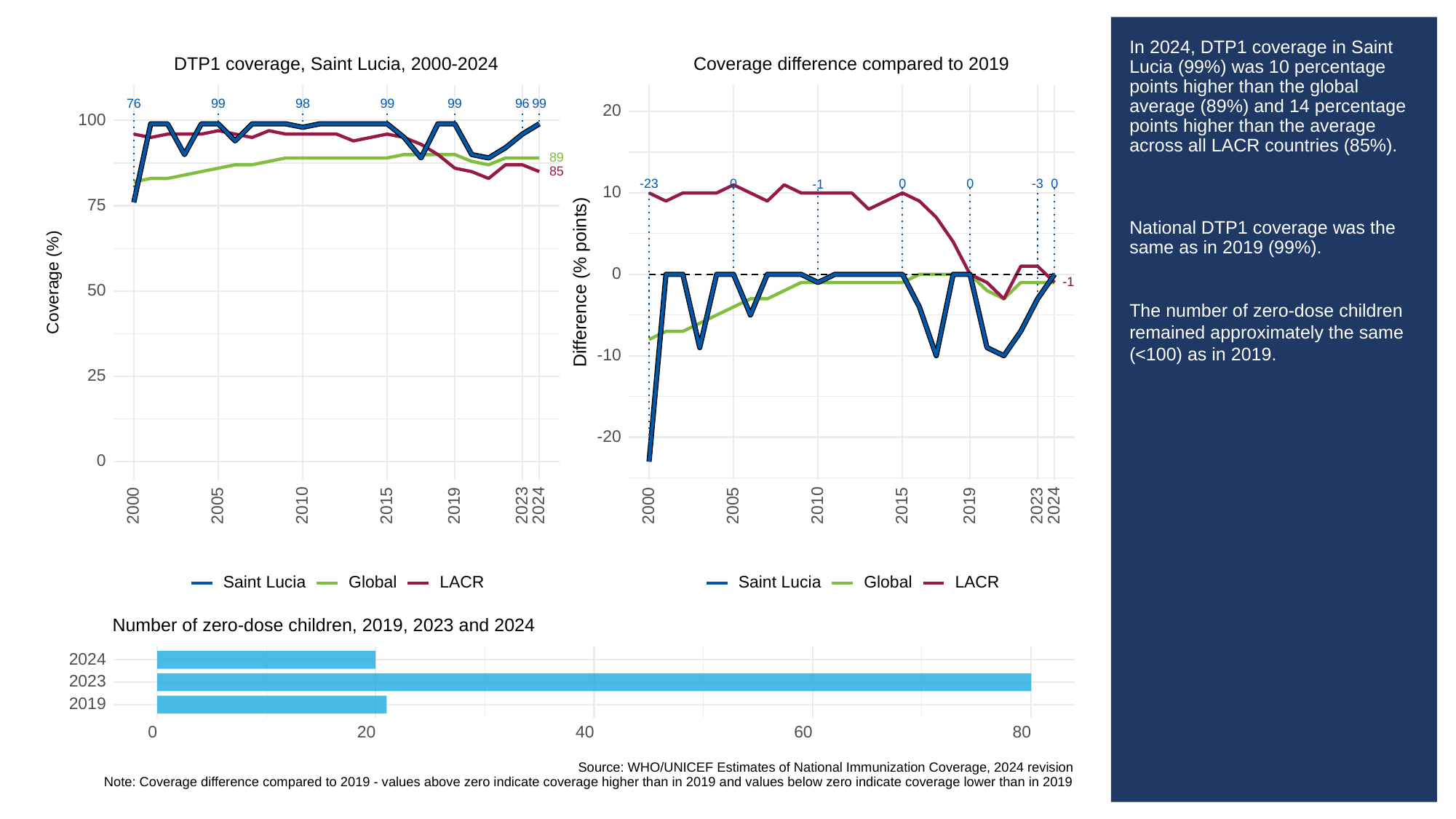

# In 2024, DTP1 coverage in Saint Lucia (99%) was 10 percentage points higher than the global average (89%) and 14 percentage points higher than the average across all LACR countries (85%).

National DTP1 coverage was the same as in 2019 (99%).

The number of zero-dose children remained approximately the same (<100) as in 2019.

DTP1 coverage, Saint Lucia, 2000-2024
Coverage difference compared to 2019

76
99
98
99
99
96
99
20

100

89

85
-23
-3
0
0
0
0
-1

10

75

0
Difference (% points)

Coverage (%)
-1
-1
50

-10

25

-20

0

2023
2023
2000
2005
2010
2015
2019
2024
2000
2005
2010
2015
2019
2024
Saint Lucia
Global
LACR
Saint Lucia
Global
LACR

Number of zero-dose children, 2019, 2023 and 2024

2024

2023

2019

0
20
40
60
80
Source: WHO/UNICEF Estimates of National Immunization Coverage, 2024 revision
Note: Coverage difference compared to 2019 - values above zero indicate coverage higher than in 2019 and values below zero indicate coverage lower than in 2019